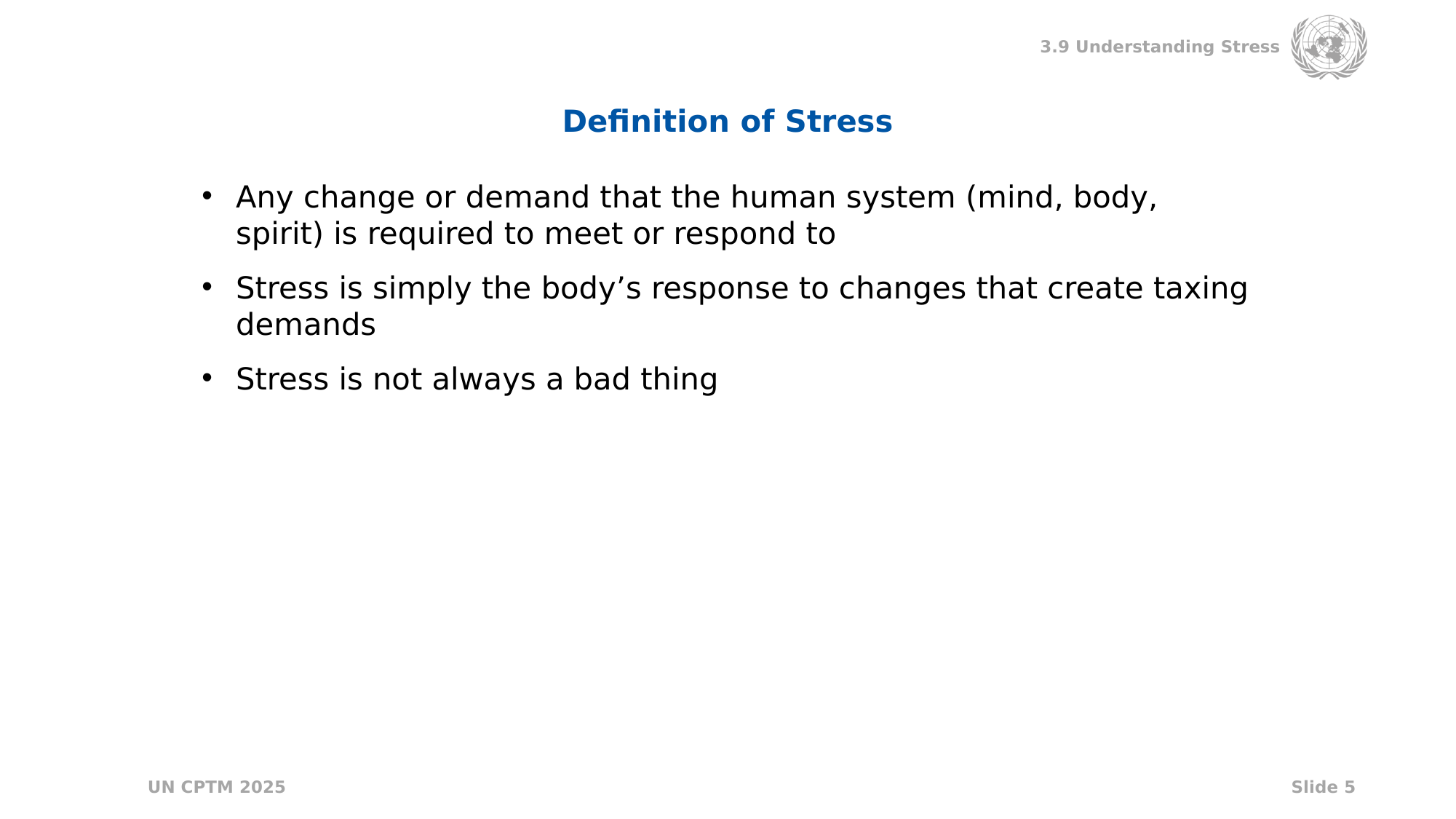

Definition of Stress
Any change or demand that the human system (mind, body, spirit) is required to meet or respond to
Stress is simply the body’s response to changes that create taxing demands
Stress is not always a bad thing